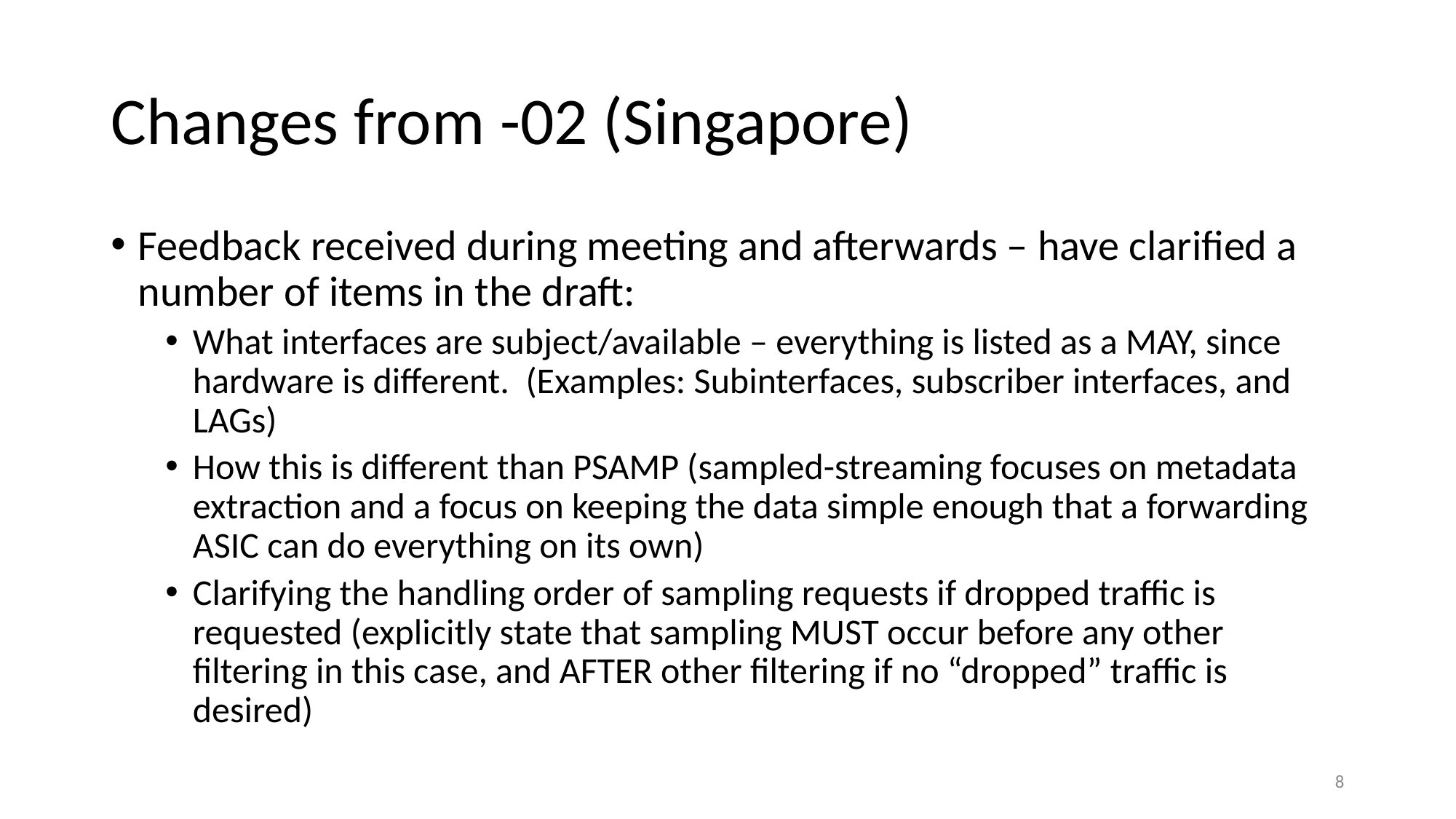

# Changes from -02 (Singapore)
Feedback received during meeting and afterwards – have clarified a number of items in the draft:
What interfaces are subject/available – everything is listed as a MAY, since hardware is different.  (Examples: Subinterfaces, subscriber interfaces, and LAGs)
How this is different than PSAMP (sampled-streaming focuses on metadata extraction and a focus on keeping the data simple enough that a forwarding ASIC can do everything on its own)
Clarifying the handling order of sampling requests if dropped traffic is requested (explicitly state that sampling MUST occur before any other filtering in this case, and AFTER other filtering if no “dropped” traffic is desired)
8